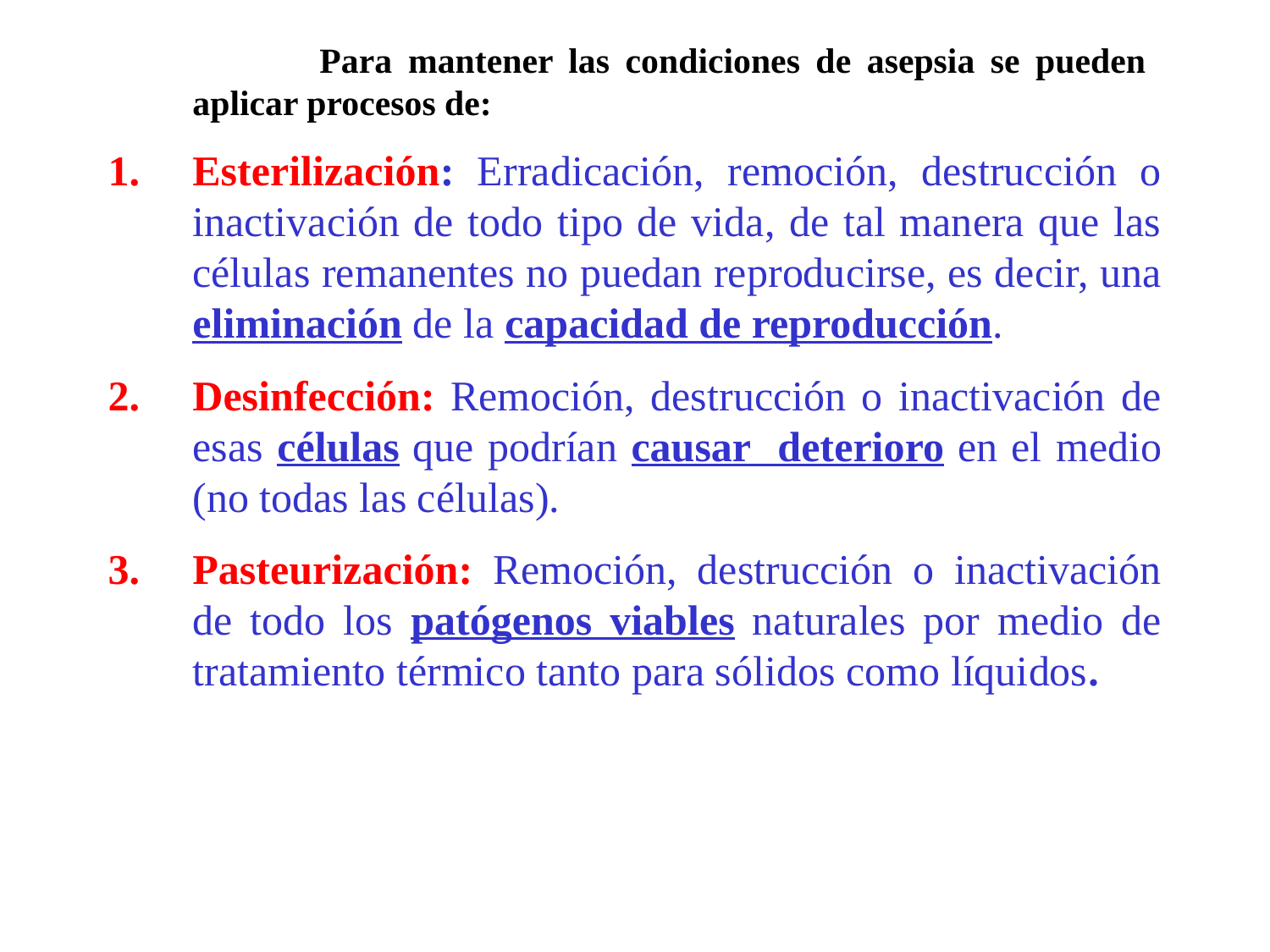

# Para mantener las condiciones de asepsia se pueden  aplicar procesos de:
Esterilización: Erradicación, remoción, destrucción o inactivación de todo tipo de vida, de tal manera que las células remanentes no puedan reproducirse, es decir, una eliminación de la capacidad de reproducción.
Desinfección: Remoción, destrucción o inactivación de esas células que podrían causar  deterioro en el medio (no todas las células).
Pasteurización: Remoción, destrucción o inactivación de todo los patógenos viables naturales por medio de tratamiento térmico tanto para sólidos como líquidos.